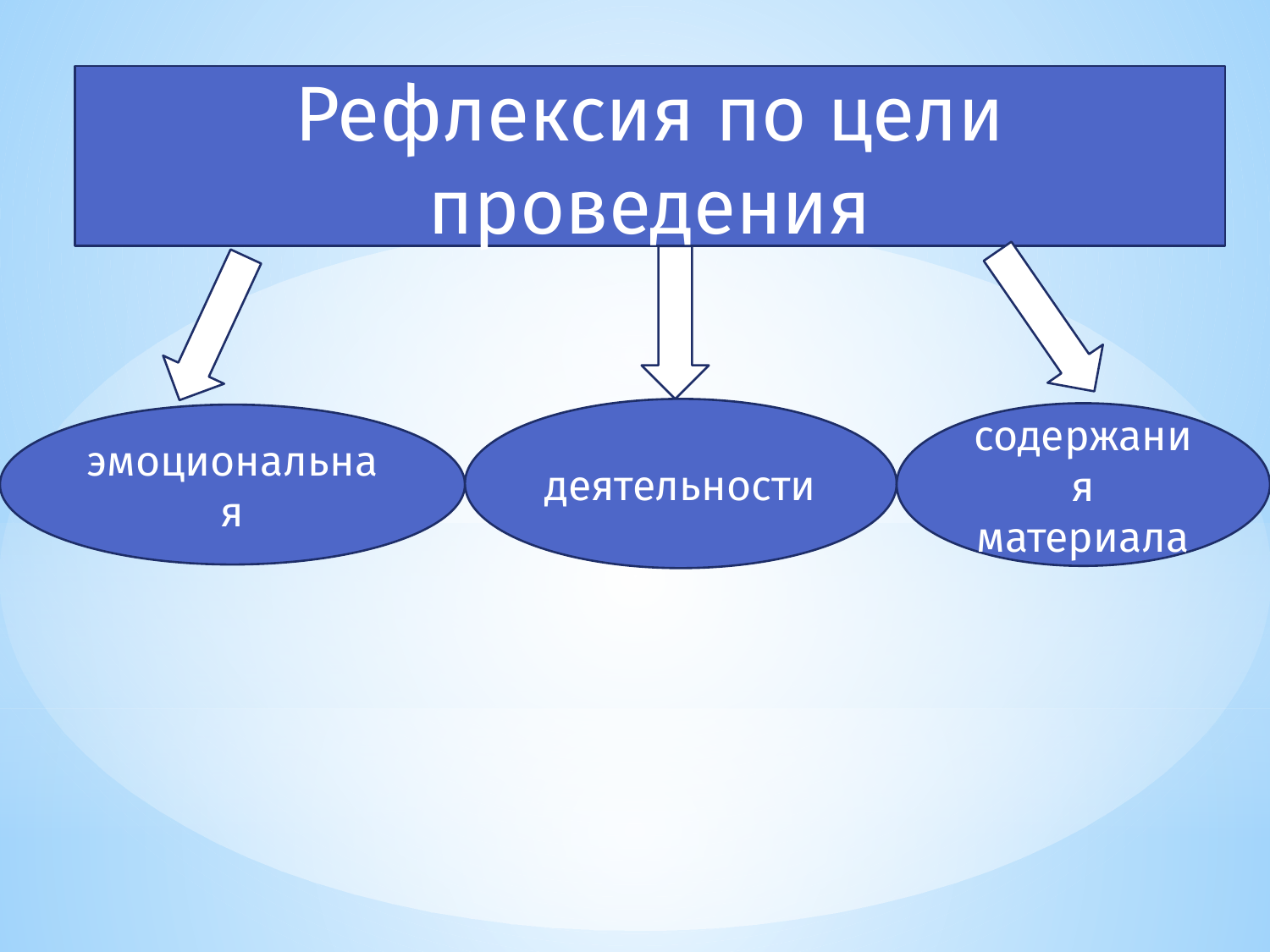

Рефлексия по цели проведения

деятельности
содержания материала
эмоциональная